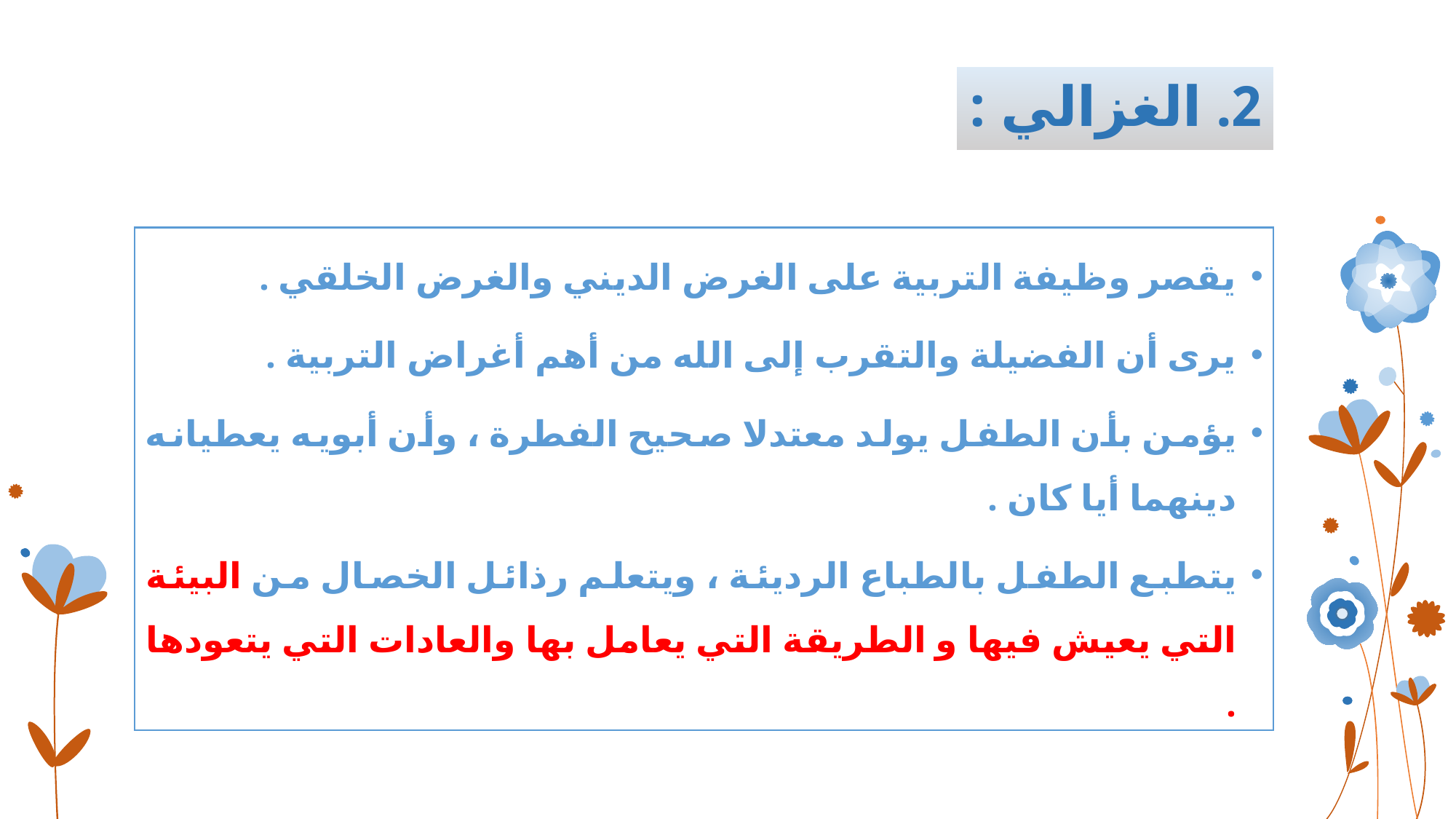

# 2. الغزالي :
يقصر وظيفة التربية على الغرض الديني والغرض الخلقي .
يرى أن الفضيلة والتقرب إلى الله من أهم أغراض التربية .
يؤمن بأن الطفل يولد معتدلا صحيح الفطرة ، وأن أبويه يعطيانه دينهما أيا كان .
يتطبع الطفل بالطباع الرديئة ، ويتعلم رذائل الخصال من البيئة التي يعيش فيها و الطريقة التي يعامل بها والعادات التي يتعودها .